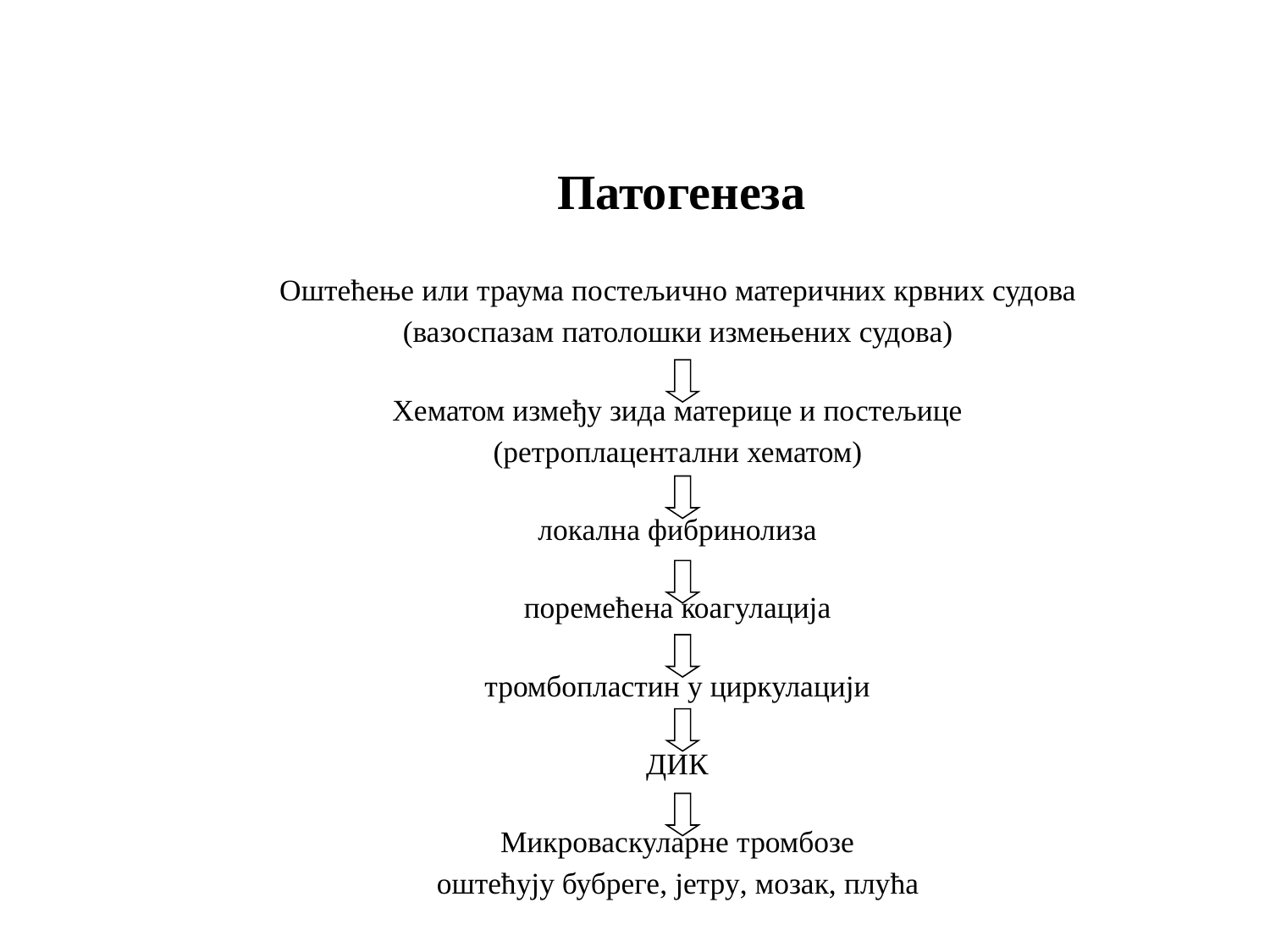

# Патогенеза
Оштећење или траума постељично материчних крвних судова
(вазоспазам патолошки измењених судова)
 
Хематом између зида материце и постељице
(ретроплацентални хематом)
 
локална фибринолиза
 
поремећена коагулација
 
тромбопластин у циркулацији
 
ДИК
 
Микроваскуларне тромбозе
оштећују бубреге, јетру, мозак, плућа